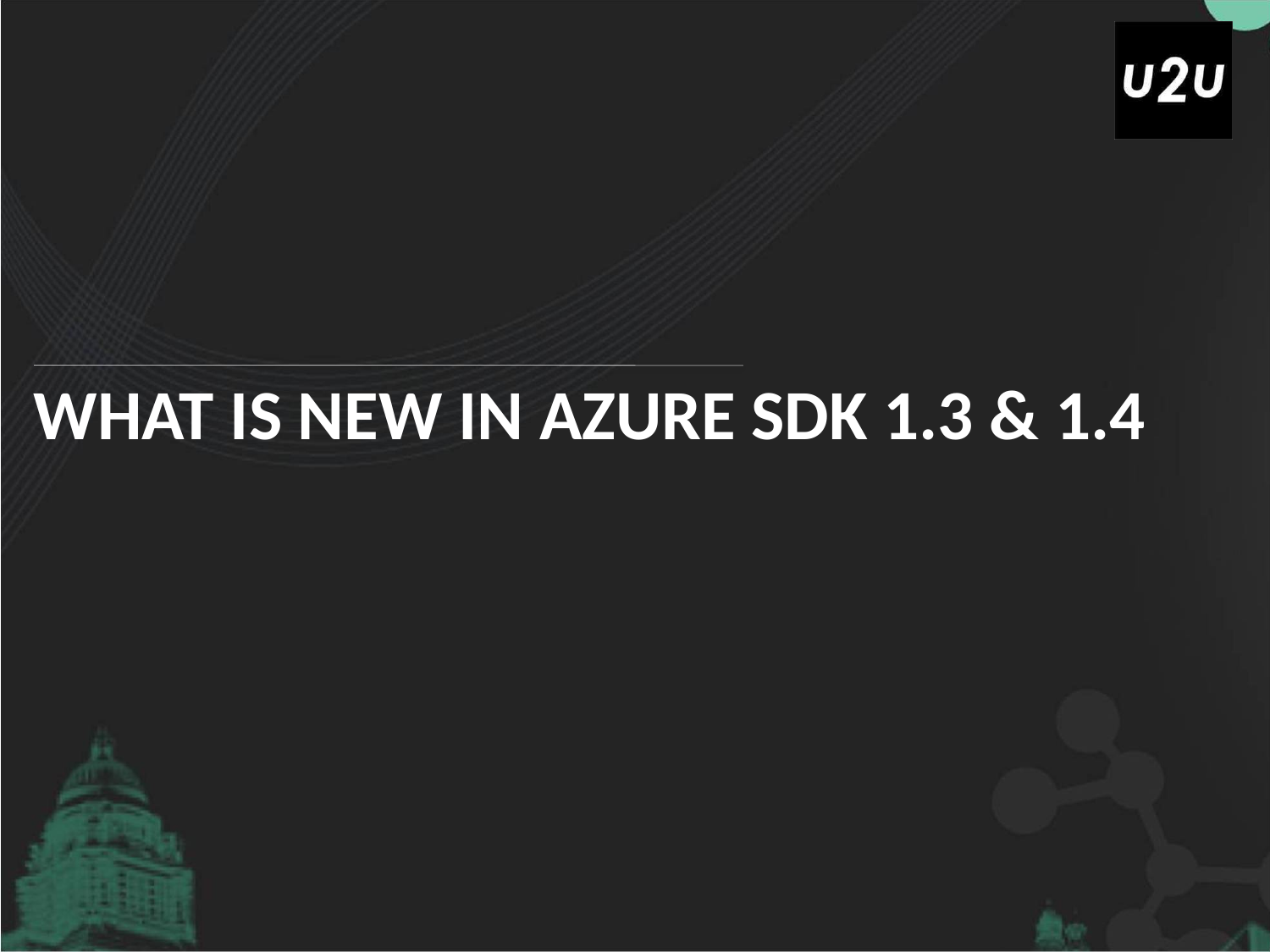

# WhaT is new in Azure SDK 1.3 & 1.4